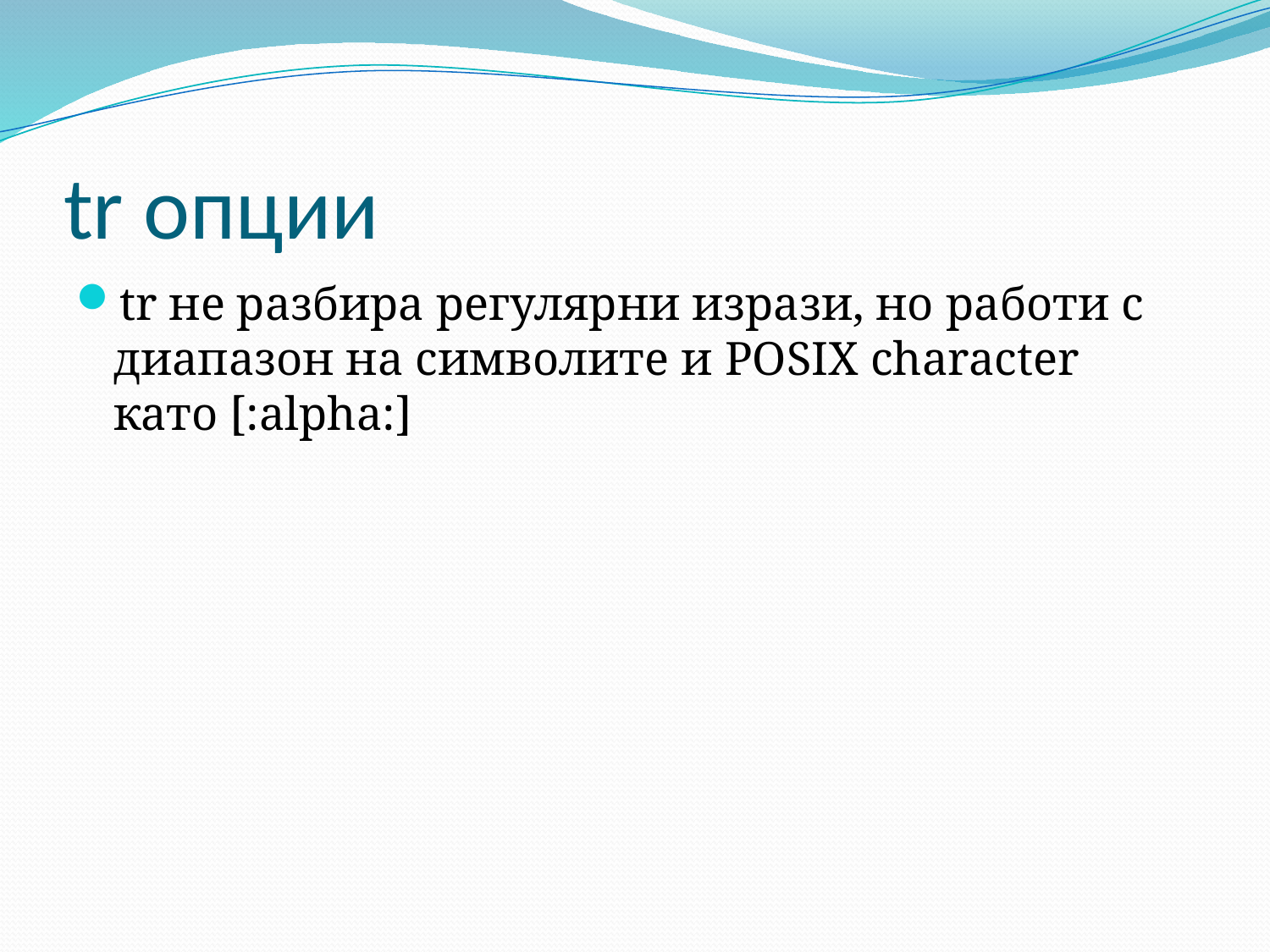

# tr опции
tr не разбира регулярни изрази, но работи с диапазон на символите и POSIX character като [:alpha:]